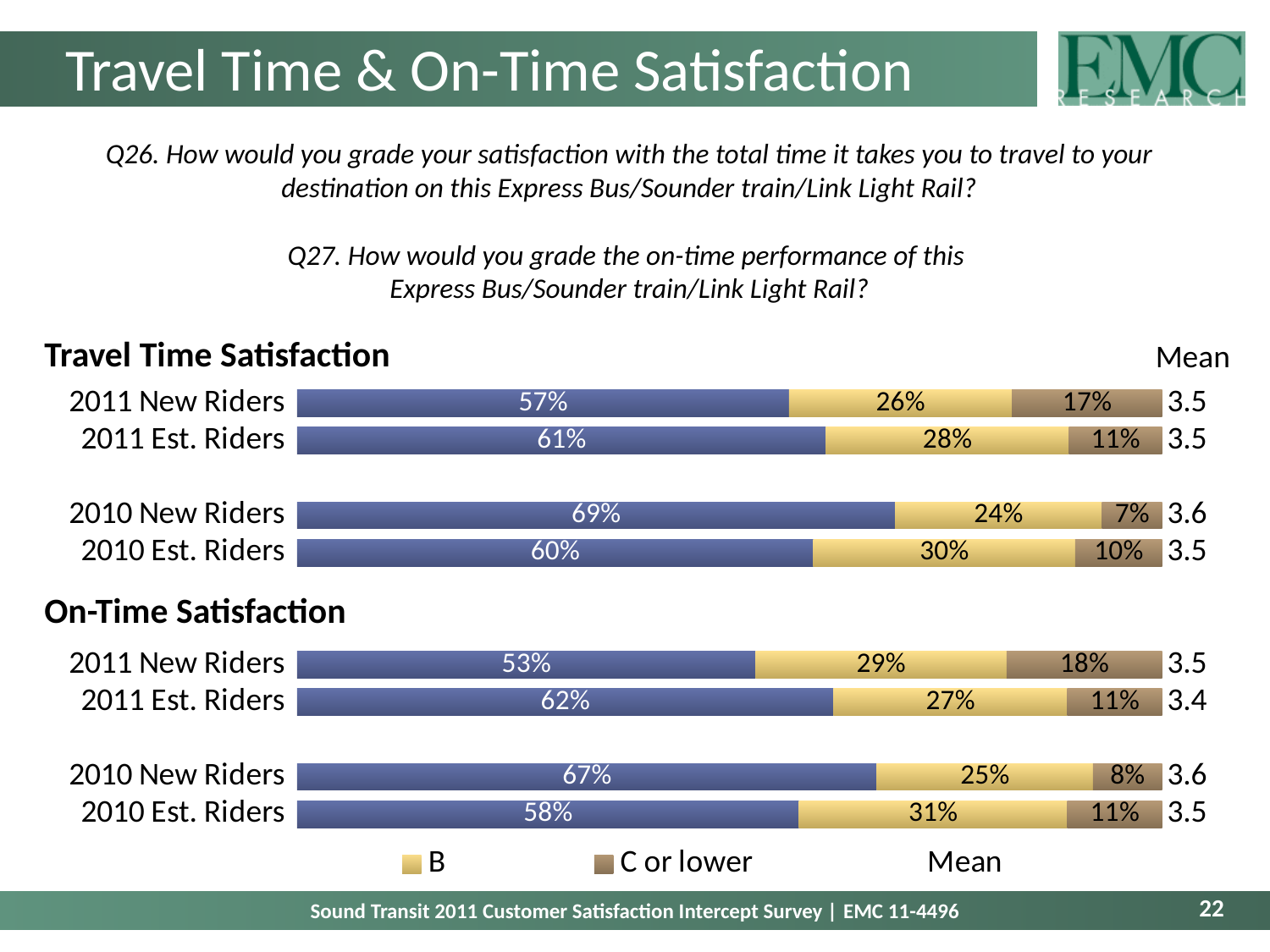

# Travel Time & On-Time Satisfaction
Q26. How would you grade your satisfaction with the total time it takes you to travel to your destination on this Express Bus/Sounder train/Link Light Rail?

Q27. How would you grade the on-time performance of this
Express Bus/Sounder train/Link Light Rail?
Travel Time Satisfaction

### Chart

| Category | A | B | C or lower | Mean |
|---|---|---|---|---|
| 2011 New Riders | 0.5685321947737388 | 0.257664491629991 | 0.17380331359627116 | 3.4523088585891886 |
| 2011 Est. Riders | 0.6112603957744729 | 0.2807934557121192 | 0.10794614851339338 | 3.4929301399519965 |
|  | None | None | None | None |
| 2010 New Riders | 0.6910551712363397 | 0.239190892409244 | 0.06975393635441708 | 3.567511377555668 |
| 2010 Est. Riders | 0.59676138400154 | 0.3025519960690404 | 0.10068661992941857 | 3.4650322362730126 |
|  | None | None | None | None |
|  | None | None | None | None |
| 2011 New Riders | 0.53 | 0.29 | 0.18 | 3.5 |
| 2011 Est. Riders | 0.62 | 0.27 | 0.11 | 3.4 |
|  | None | None | None | None |
| 2010 New Riders | 0.67 | 0.25 | 0.08 | 3.6 |
| 2010 Est. Riders | 0.58 | 0.31 | 0.11 | 3.5 |
Mean
On-Time Satisfaction